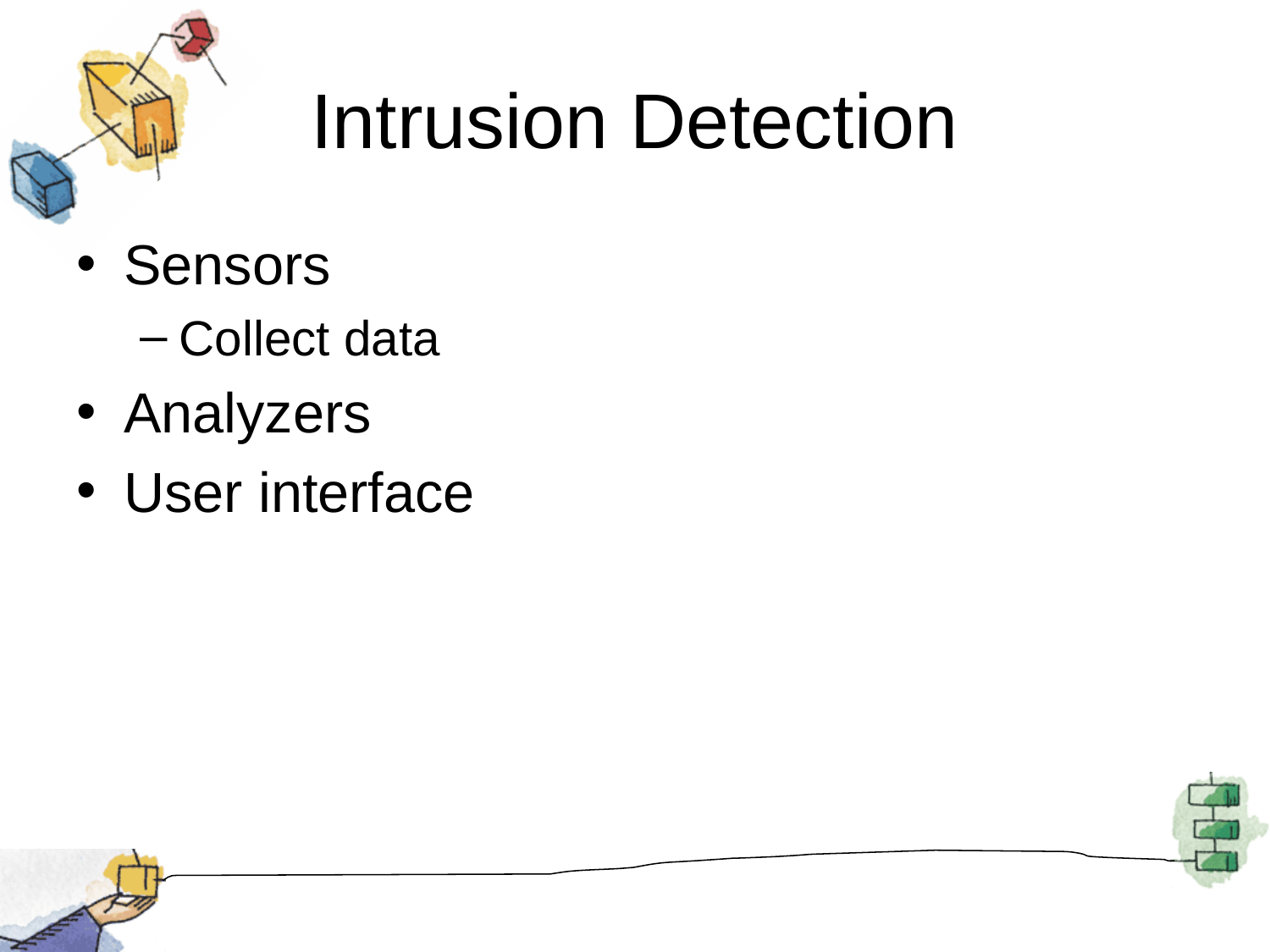

# Intrusion Detection
Sensors
Collect data
Analyzers
User interface